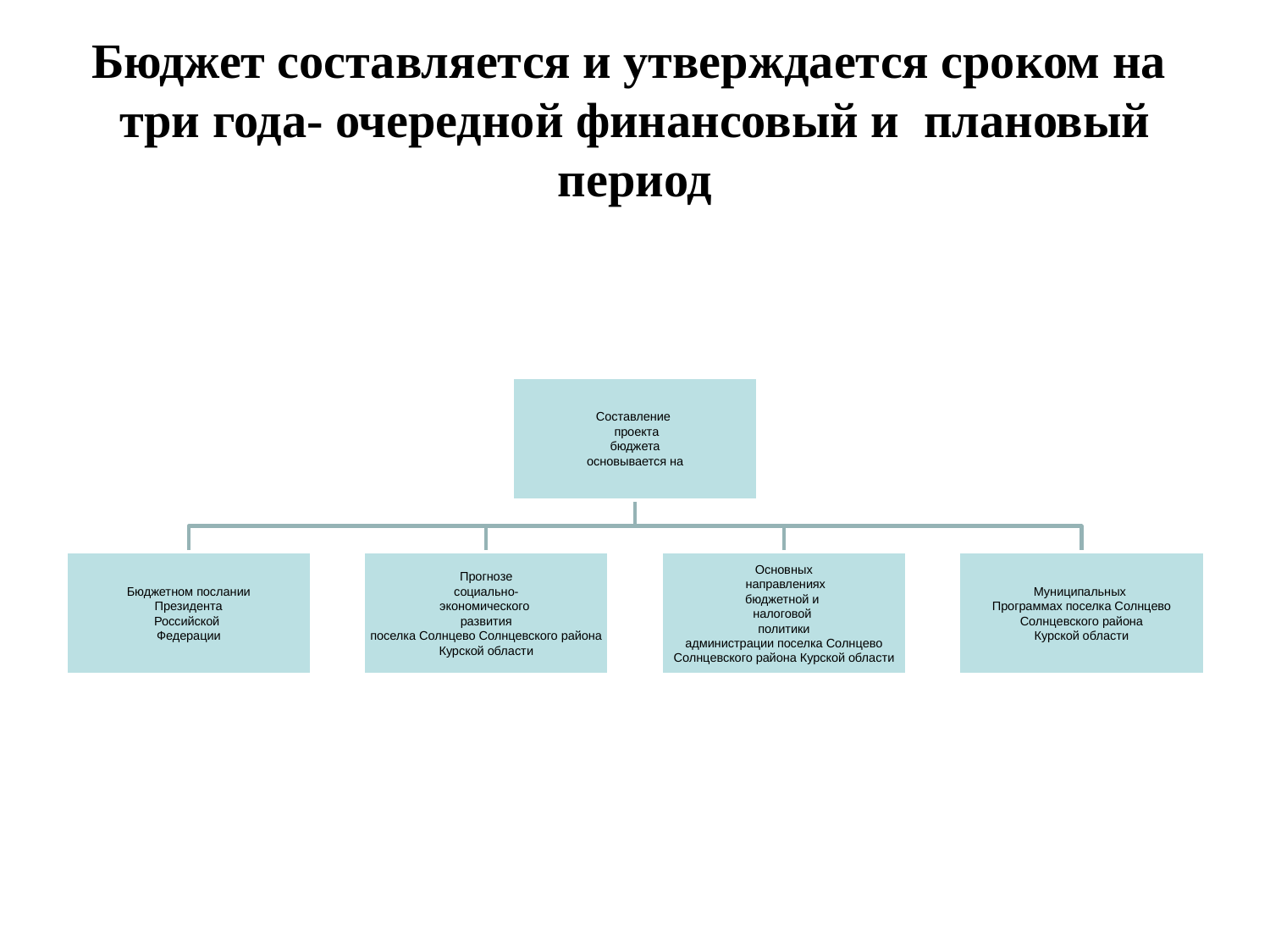

# Бюджет составляется и утверждается сроком на  три года- очередной финансовый и  плановый период
Составление
 проекта
 бюджета
основывается на
Бюджетном послании
Президента
Российской
Федерации
Прогнозе
социально-
экономического
развития
поселка Солнцево Солнцевского района Курской области
Основных
 направлениях
бюджетной и
налоговой
политики
администрации поселка Солнцево Солнцевского района Курской области
Муниципальных
Программах поселка Солнцево
Солнцевского района
Курской области